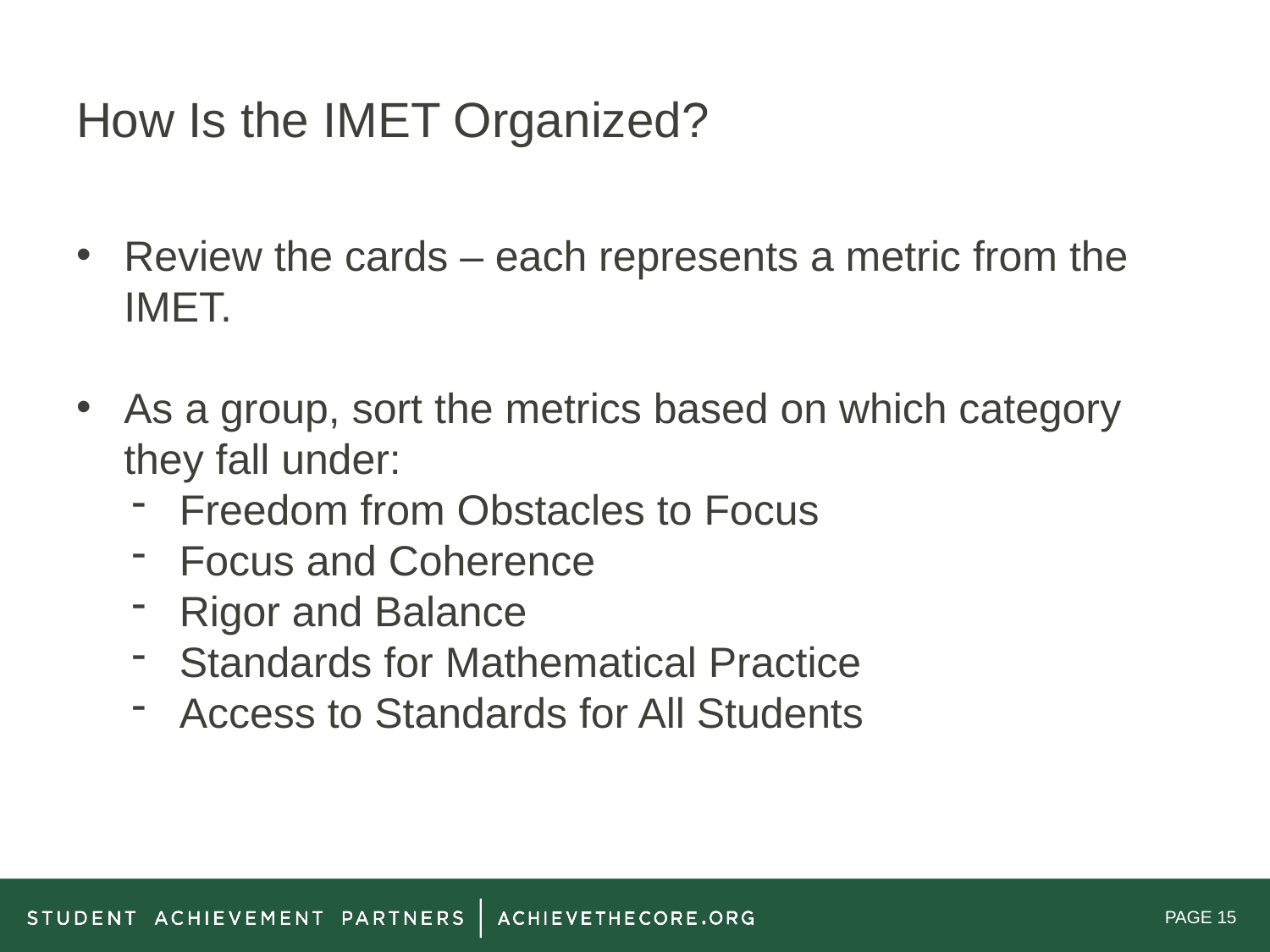

# How Is the IMET Organized?
Review the cards – each represents a metric from the IMET.

As a group, sort the metrics based on which category they fall under:
Freedom from Obstacles to Focus
Focus and Coherence
Rigor and Balance
Standards for Mathematical Practice
Access to Standards for All Students